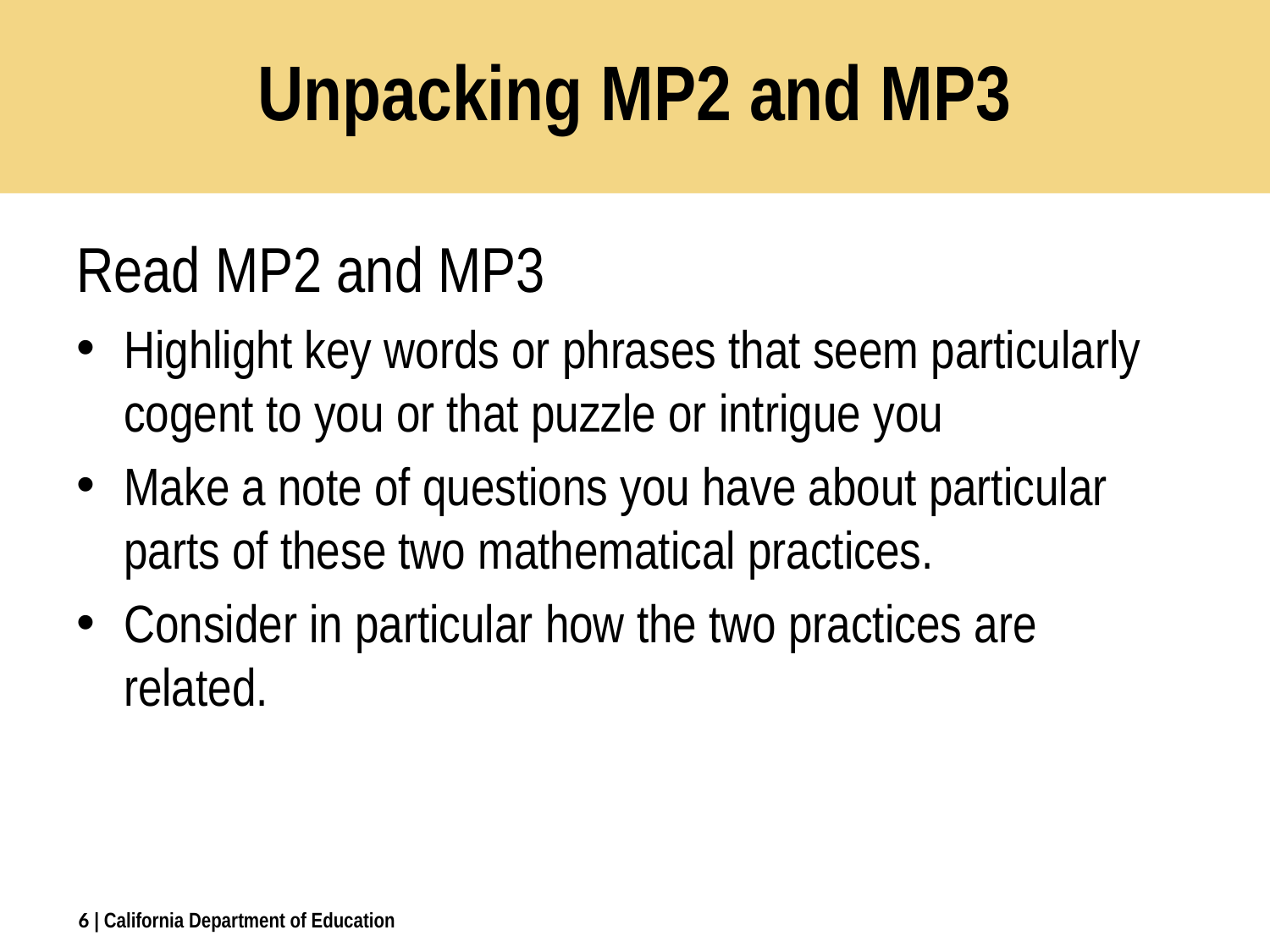

# Unpacking MP2 and MP3
Read MP2 and MP3
Highlight key words or phrases that seem particularly cogent to you or that puzzle or intrigue you
Make a note of questions you have about particular parts of these two mathematical practices.
Consider in particular how the two practices are related.
6
| California Department of Education